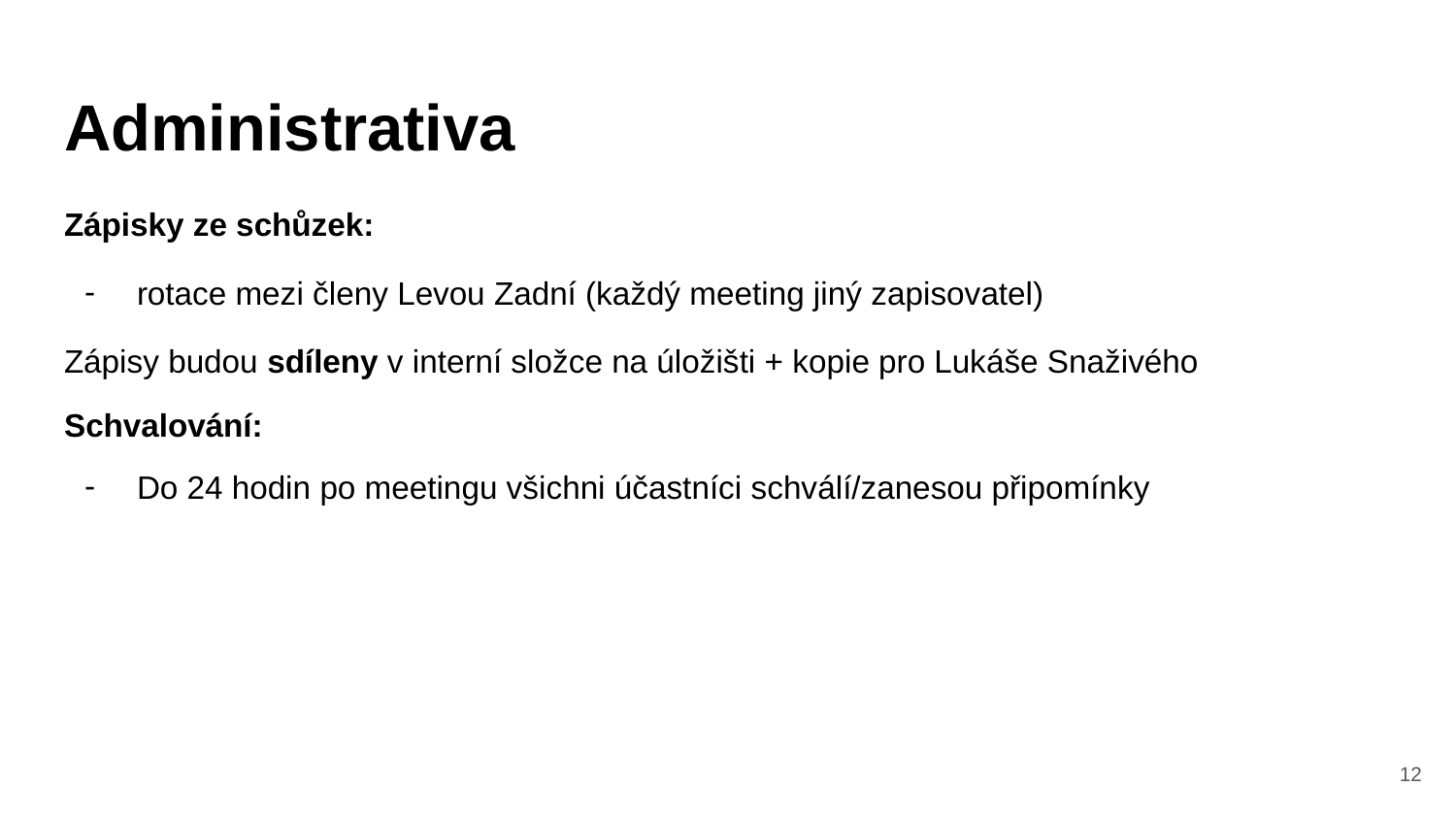

# Administrativa
Zápisky ze schůzek:
rotace mezi členy Levou Zadní (každý meeting jiný zapisovatel)
Zápisy budou sdíleny v interní složce na úložišti + kopie pro Lukáše Snaživého
Schvalování:
Do 24 hodin po meetingu všichni účastníci schválí/zanesou připomínky

12